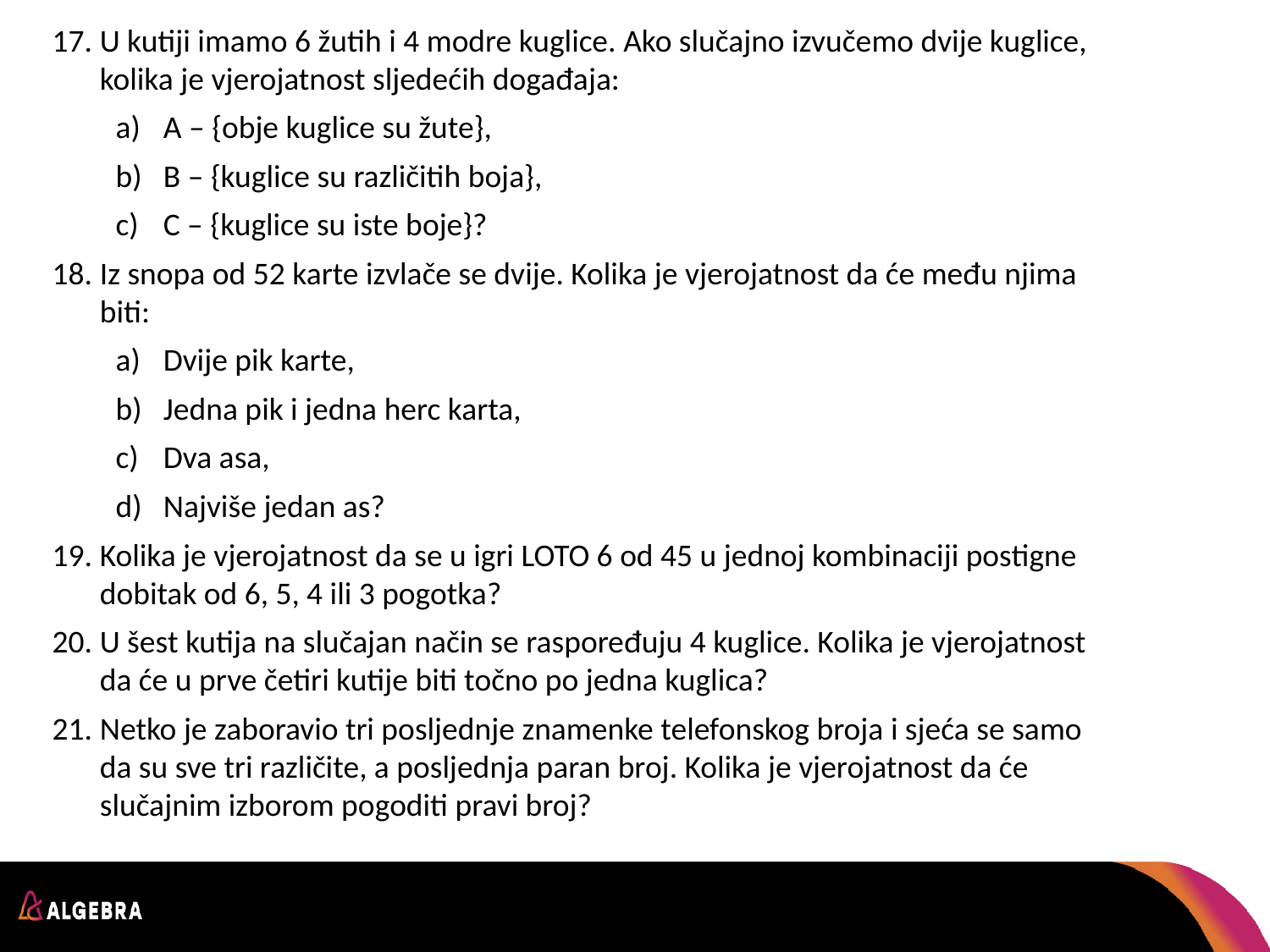

U kutiji imamo 6 žutih i 4 modre kuglice. Ako slučajno izvučemo dvije kuglice,
kolika je vjerojatnost sljedećih događaja:
A – {obje kuglice su žute},
B – {kuglice su različitih boja},
C – {kuglice su iste boje}?
Iz snopa od 52 karte izvlače se dvije. Kolika je vjerojatnost da će među njima
biti:
Dvije pik karte,
Jedna pik i jedna herc karta,
Dva asa,
Najviše jedan as?
Kolika je vjerojatnost da se u igri LOTO 6 od 45 u jednoj kombinaciji postigne
dobitak od 6, 5, 4 ili 3 pogotka?
U šest kutija na slučajan način se raspoređuju 4 kuglice. Kolika je vjerojatnost
da će u prve četiri kutije biti točno po jedna kuglica?
Netko je zaboravio tri posljednje znamenke telefonskog broja i sjeća se samo
da su sve tri različite, a posljednja paran broj. Kolika je vjerojatnost da će
slučajnim izborom pogoditi pravi broj?